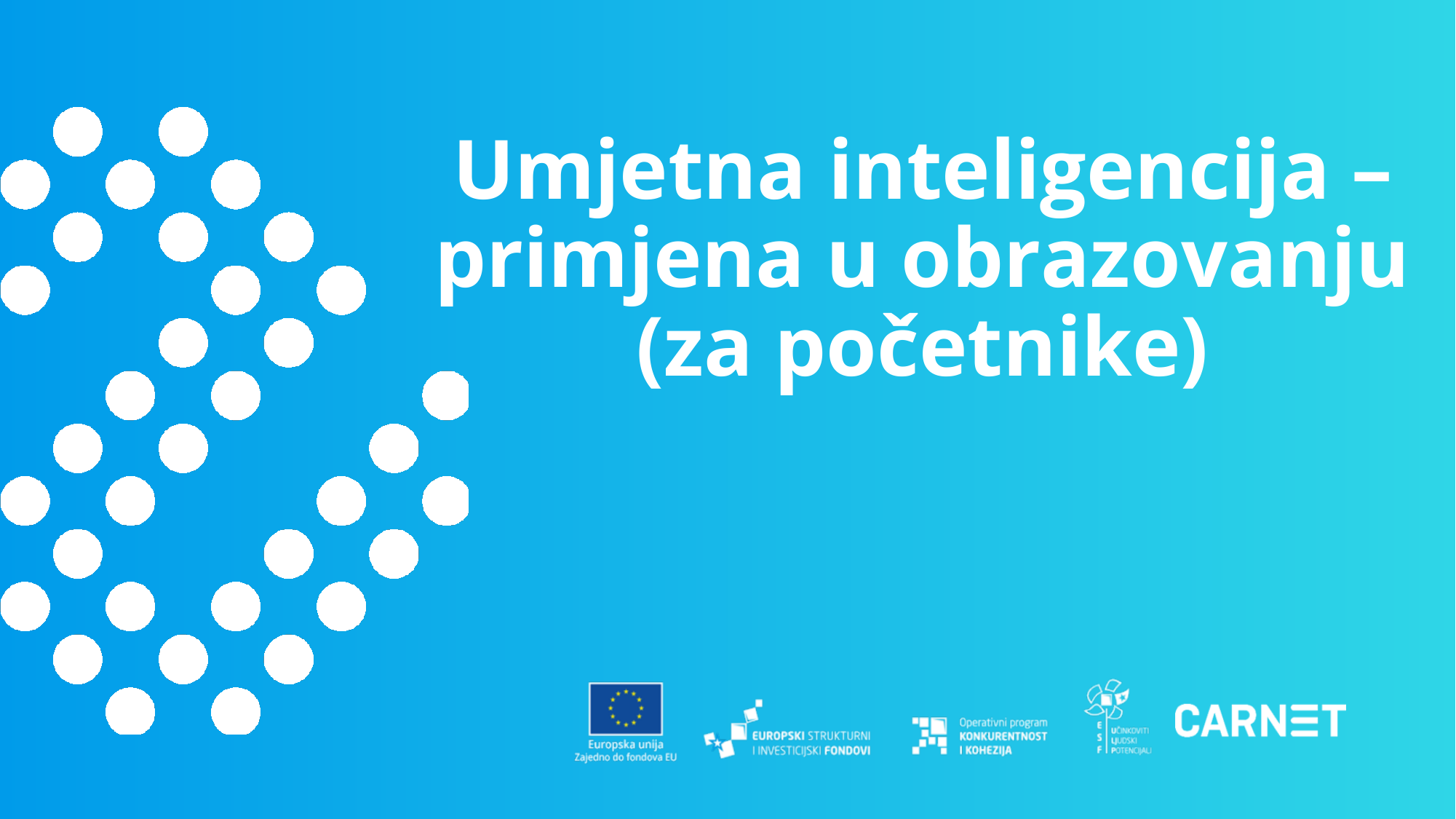

# Umjetna inteligencija – primjena u obrazovanju (za početnike)